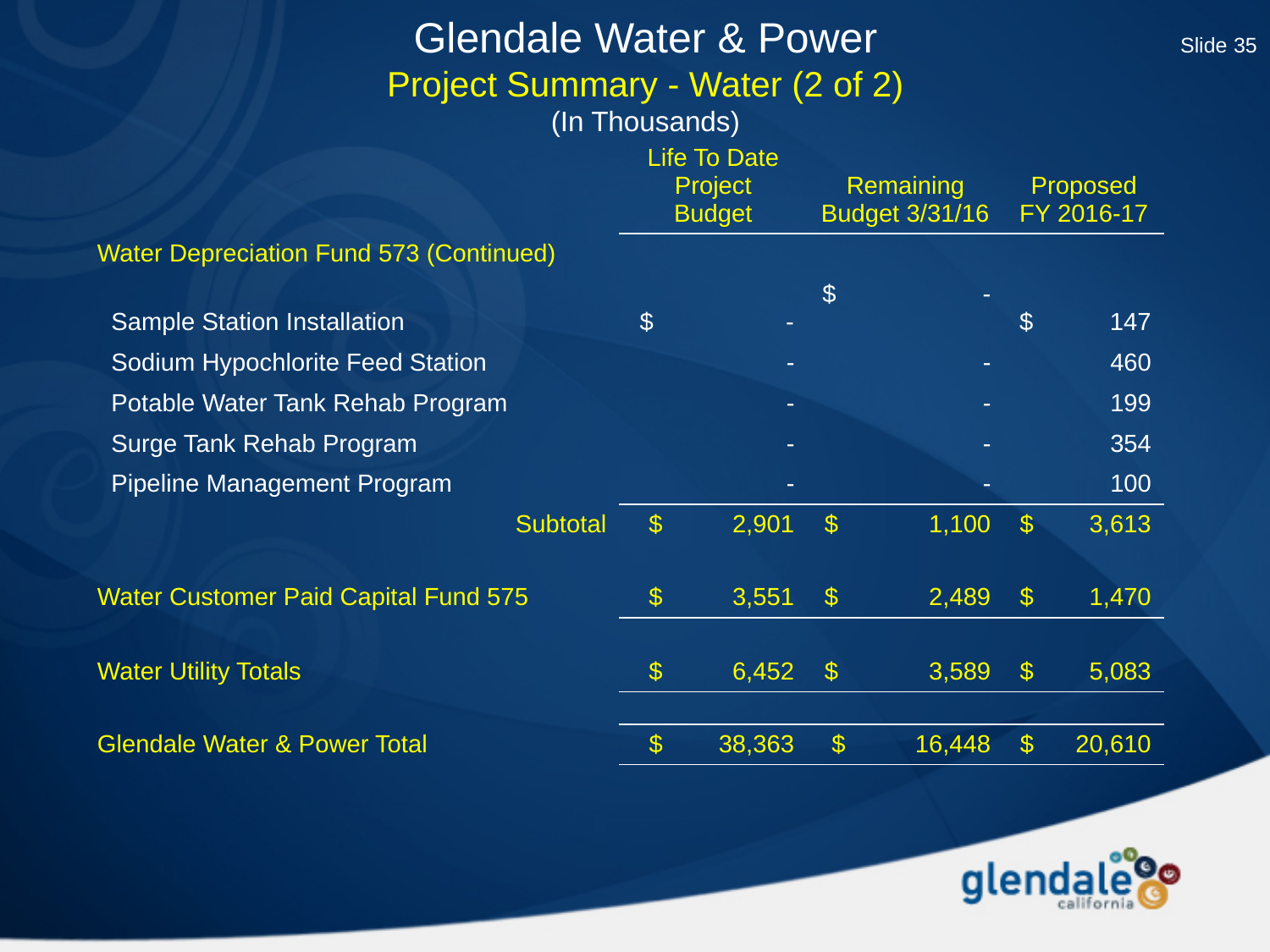

Slide 35
# Glendale Water & Power Project Summary - Water (2 of 2) (In Thousands)
|  | Life To Date Project Budget | Remaining Budget 3/31/16 | Proposed FY 2016-17 |
| --- | --- | --- | --- |
| Water Depreciation Fund 573 (Continued) |  |  |  |
| Sample Station Installation | $ - | $ - | $ 147 |
| Sodium Hypochlorite Feed Station | - | - | 460 |
| Potable Water Tank Rehab Program | - | - | 199 |
| Surge Tank Rehab Program | - | - | 354 |
| Pipeline Management Program | - | - | 100 |
| Subtotal | $ 2,901 | $ 1,100 | $ 3,613 |
|  |  |  |  |
| Water Customer Paid Capital Fund 575 | $ 3,551 | $ 2,489 | $ 1,470 |
|  |  |  |  |
| Water Utility Totals | $ 6,452 | $ 3,589 | $ 5,083 |
|  |  |  |  |
| Glendale Water & Power Total | $ 38,363 | $ 16,448 | $ 20,610 |